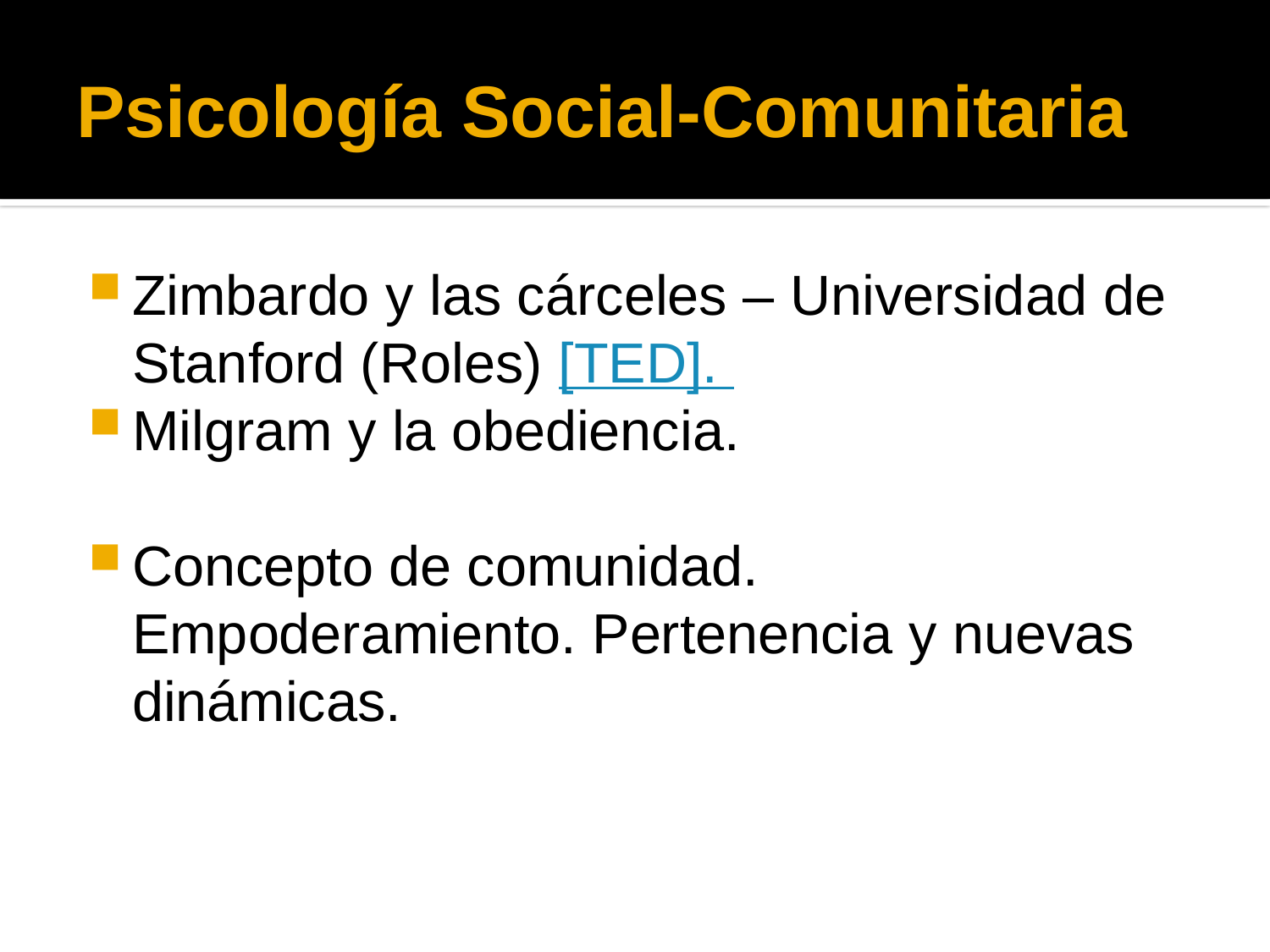

# Psicología Social-Comunitaria
Zimbardo y las cárceles – Universidad de Stanford (Roles) [TED].
Milgram y la obediencia.

Concepto de comunidad. Empoderamiento. Pertenencia y nuevas dinámicas.